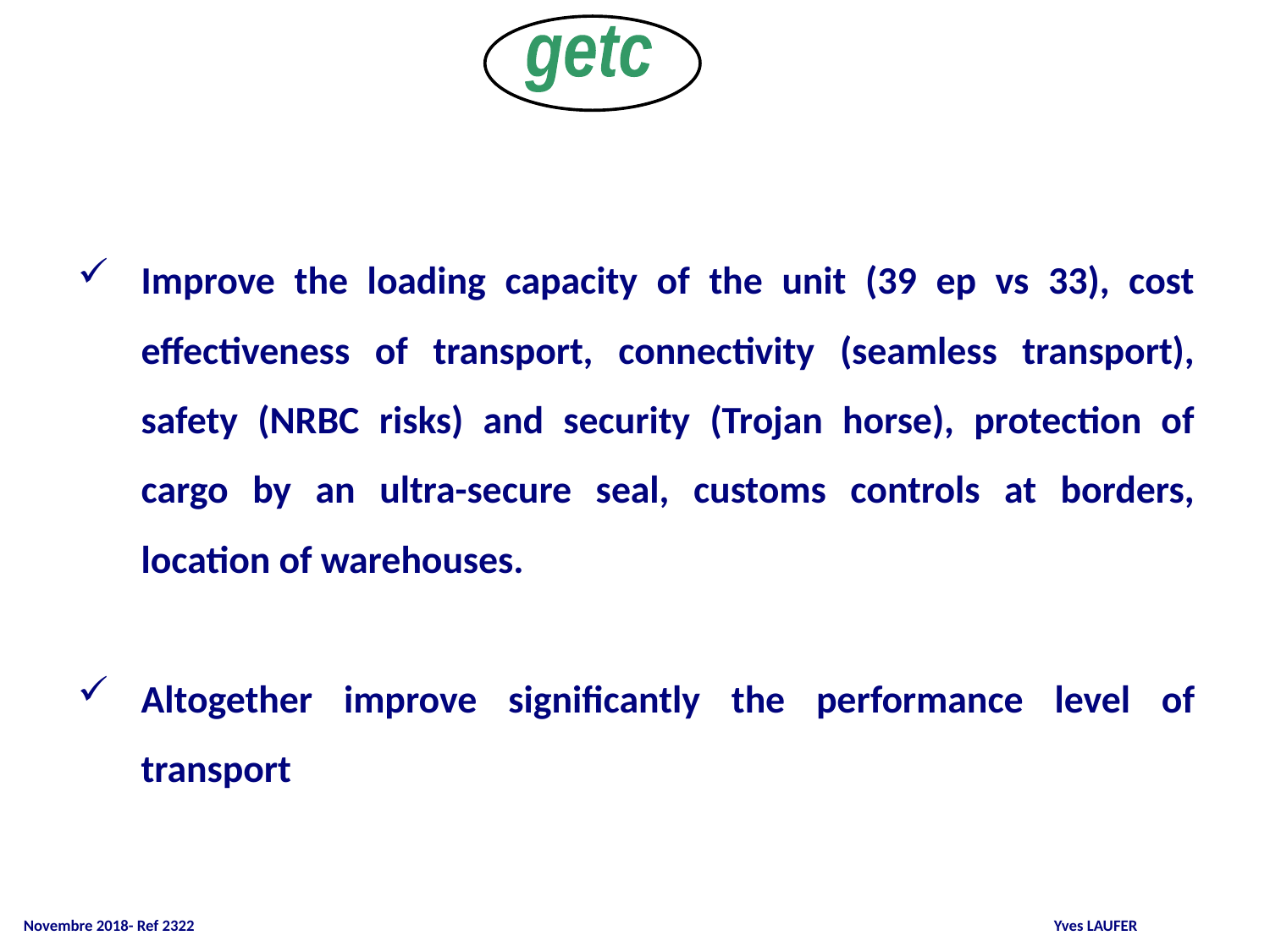

getc
Improve the loading capacity of the unit (39 ep vs 33), cost effectiveness of transport, connectivity (seamless transport), safety (NRBC risks) and security (Trojan horse), protection of cargo by an ultra-secure seal, customs controls at borders, location of warehouses.

Altogether improve significantly the performance level of transport
 Novembre 2018- Ref 2322                                                                                                                     				     Yves LAUFER